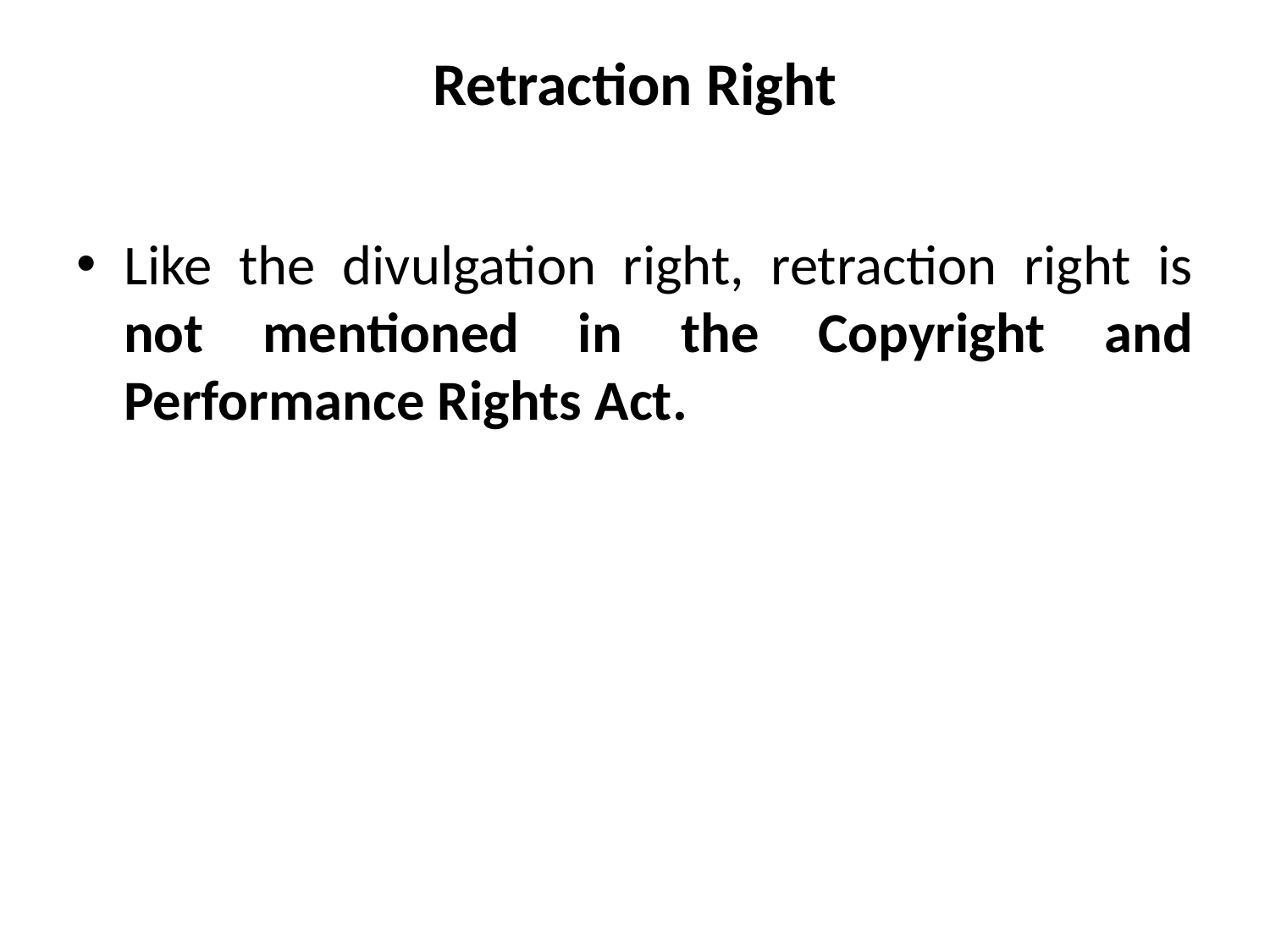

# Retraction Right
Like the divulgation right, retraction right is not mentioned in the Copyright and Performance Rights Act.